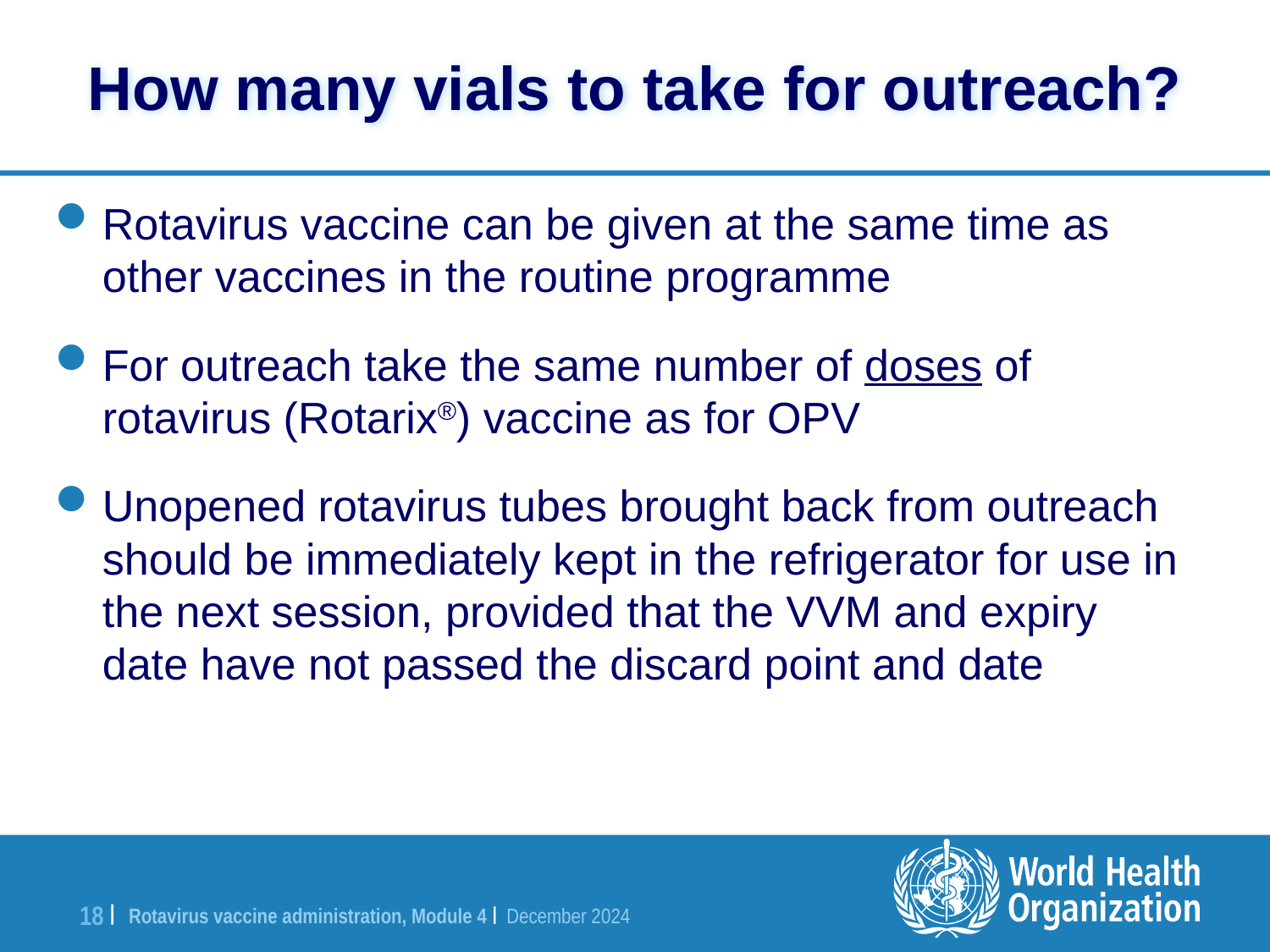

How many vials to take for outreach?
Rotavirus vaccine can be given at the same time as other vaccines in the routine programme
For outreach take the same number of doses of rotavirus (Rotarix®) vaccine as for OPV
Unopened rotavirus tubes brought back from outreach should be immediately kept in the refrigerator for use in the next session, provided that the VVM and expiry date have not passed the discard point and date